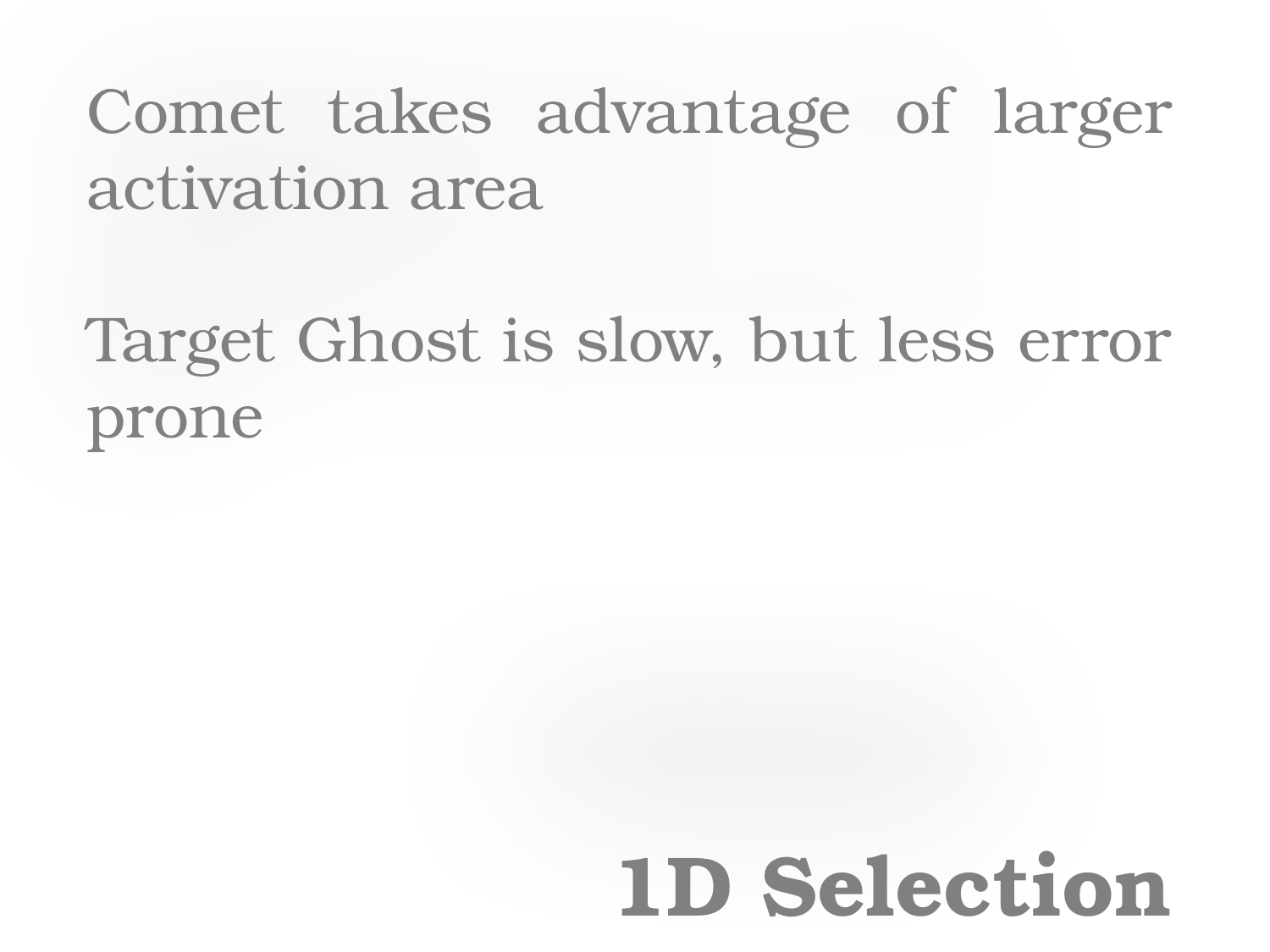

Comet takes advantage of larger activation area

Target Ghost is slow, but less error prone

1D Selection